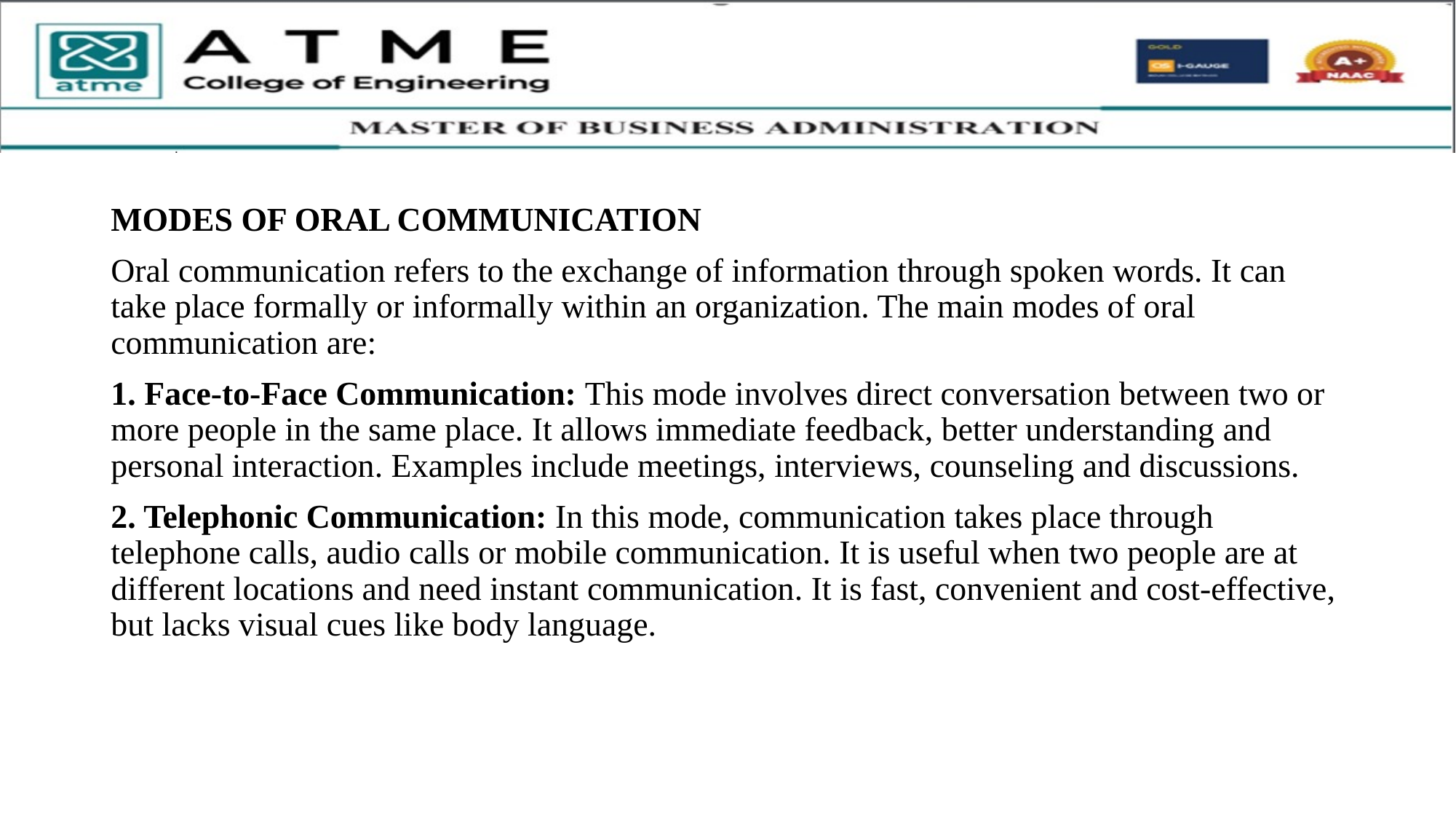

MODES OF ORAL COMMUNICATION
Oral communication refers to the exchange of information through spoken words. It can take place formally or informally within an organization. The main modes of oral communication are:
1. Face-to-Face Communication: This mode involves direct conversation between two or more people in the same place. It allows immediate feedback, better understanding and personal interaction. Examples include meetings, interviews, counseling and discussions.
2. Telephonic Communication: In this mode, communication takes place through telephone calls, audio calls or mobile communication. It is useful when two people are at different locations and need instant communication. It is fast, convenient and cost-effective, but lacks visual cues like body language.